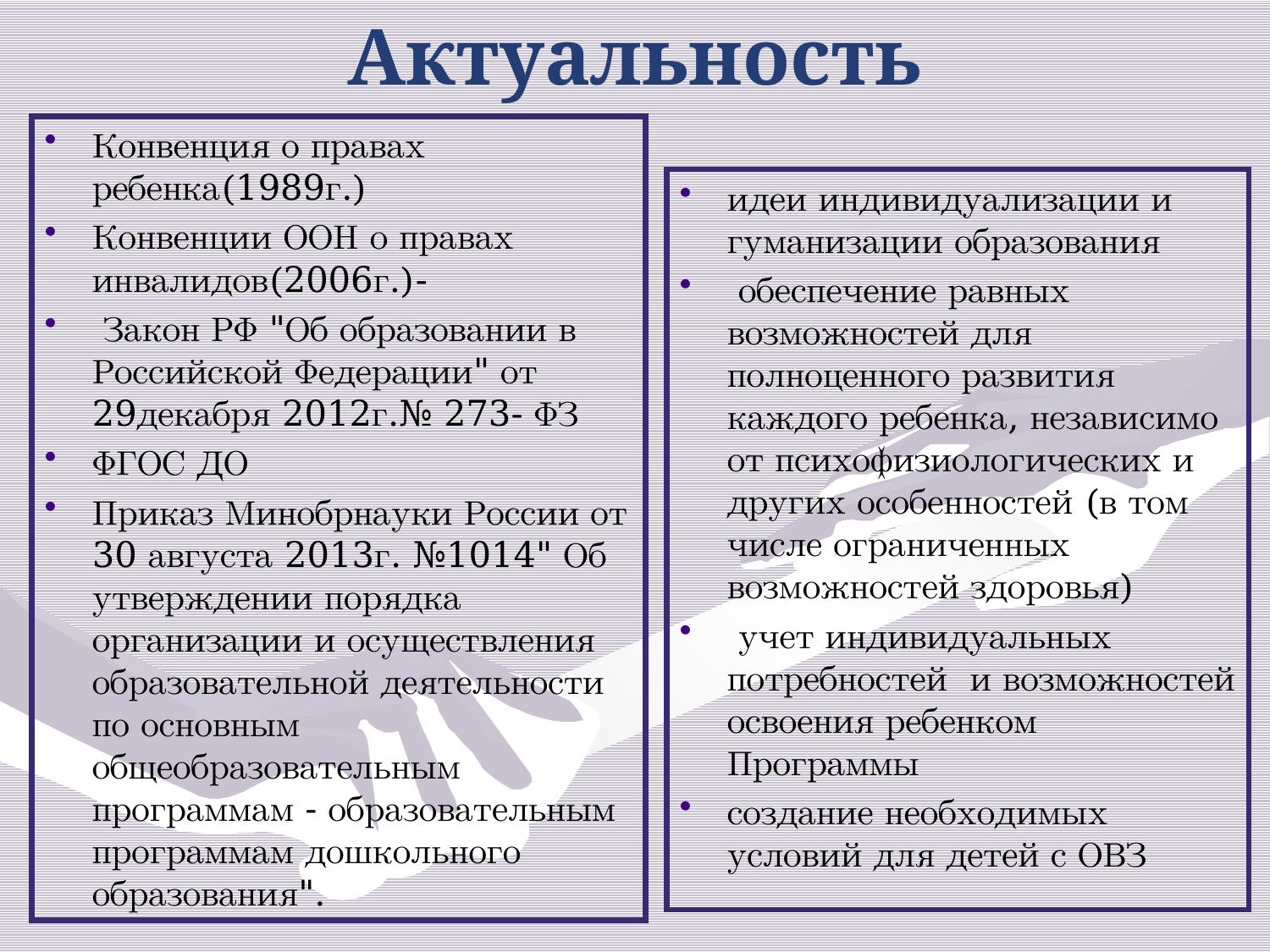

# Актуальность
Конвенция о правах ребенка(1989г.)
Конвенции ООН о правах инвалидов(2006г.)-
 Закон РФ "Об образовании в Российской Федерации" от 29декабря 2012г.№ 273- ФЗ
ФГОС ДО
Приказ Минобрнауки России от 30 августа 2013г. №1014" Об утверждении порядка организации и осуществления образовательной деятельности по основным общеобразовательным программам - образовательным программам дошкольного образования".

идеи индивидуализации и гуманизации образования
 обеспечение равных возможностей для полноценного развития каждого ребенка, независимо от психофизиологических и других особенностей (в том числе ограниченных возможностей здоровья)
 учет индивидуальных потребностей  и возможностей освоения ребенком Программы
создание необходимых условий для детей с ОВЗ